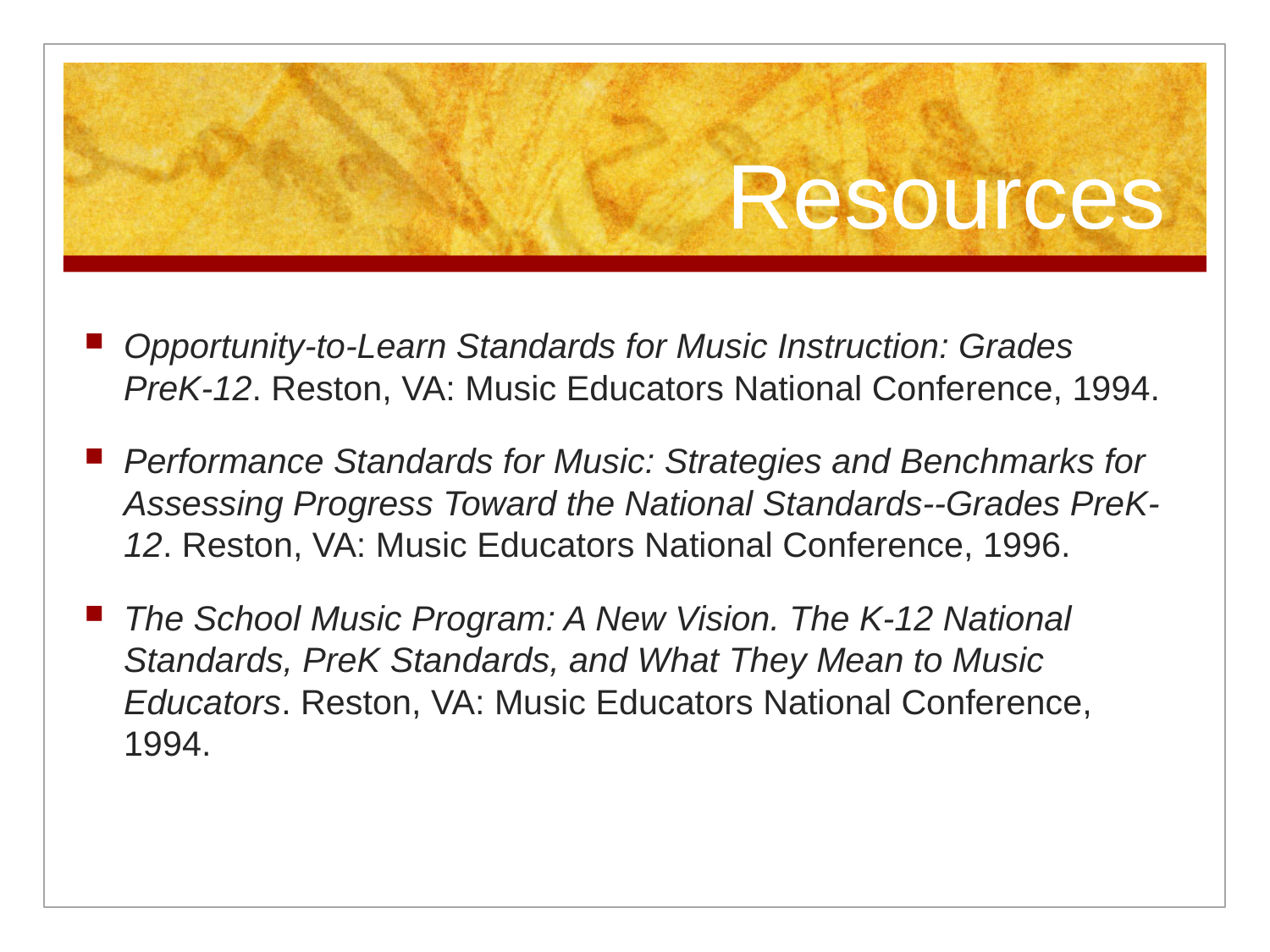

# Resources
Opportunity-to-Learn Standards for Music Instruction: Grades PreK-12. Reston, VA: Music Educators National Conference, 1994.
Performance Standards for Music: Strategies and Benchmarks for Assessing Progress Toward the National Standards--Grades PreK-12. Reston, VA: Music Educators National Conference, 1996.
The School Music Program: A New Vision. The K-12 National Standards, PreK Standards, and What They Mean to Music Educators. Reston, VA: Music Educators National Conference, 1994.